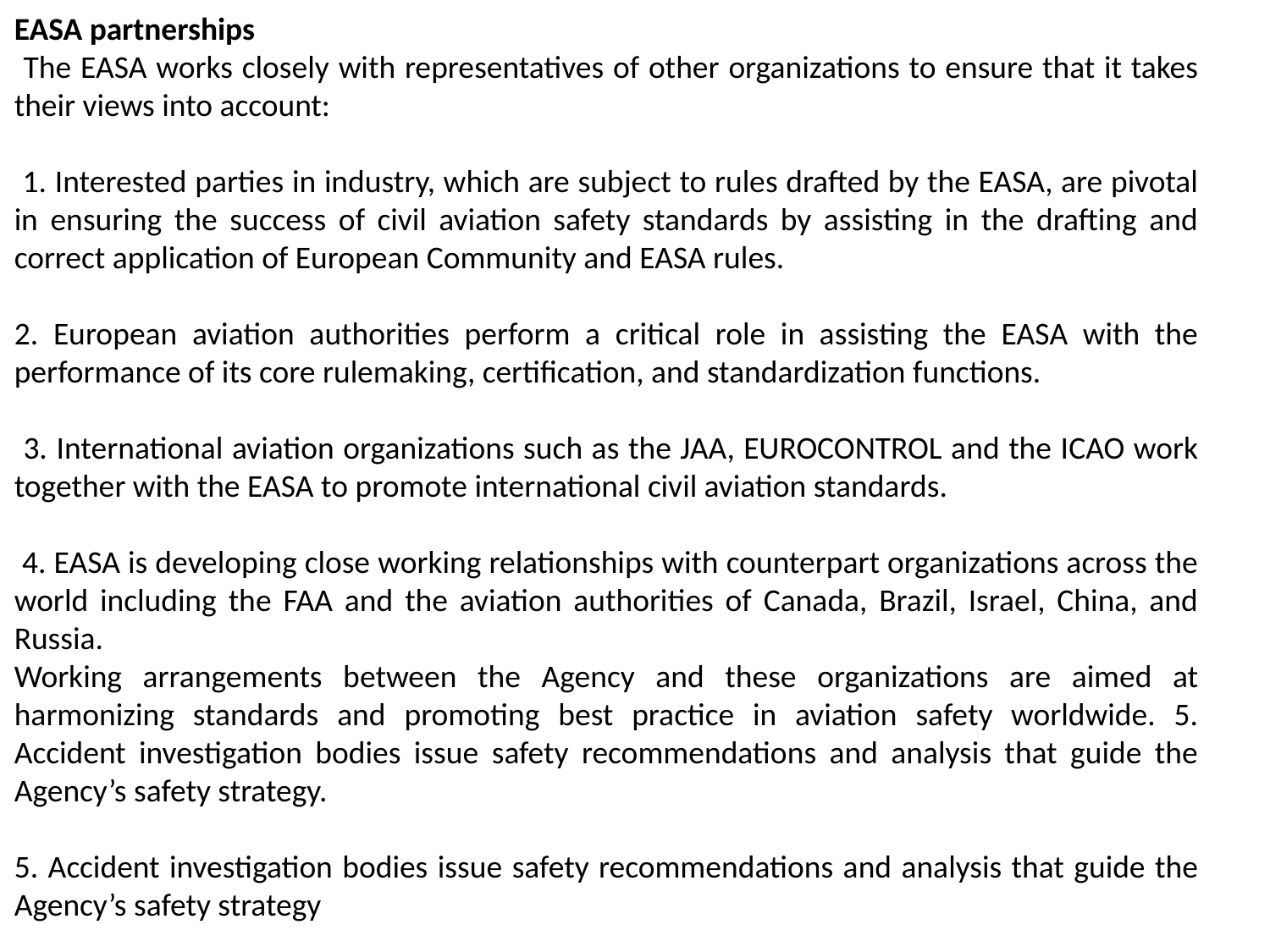

EASA partnerships
 The EASA works closely with representatives of other organizations to ensure that it takes their views into account:

 1. Interested parties in industry, which are subject to rules drafted by the EASA, are pivotal in ensuring the success of civil aviation safety standards by assisting in the drafting and correct application of European Community and EASA rules.

2. European aviation authorities perform a critical role in assisting the EASA with the performance of its core rulemaking, certification, and standardization functions.

 3. International aviation organizations such as the JAA, EUROCONTROL and the ICAO work together with the EASA to promote international civil aviation standards.

 4. EASA is developing close working relationships with counterpart organizations across the world including the FAA and the aviation authorities of Canada, Brazil, Israel, China, and Russia.
Working arrangements between the Agency and these organizations are aimed at harmonizing standards and promoting best practice in aviation safety worldwide. 5. Accident investigation bodies issue safety recommendations and analysis that guide the Agency’s safety strategy.

5. Accident investigation bodies issue safety recommendations and analysis that guide the Agency’s safety strategy